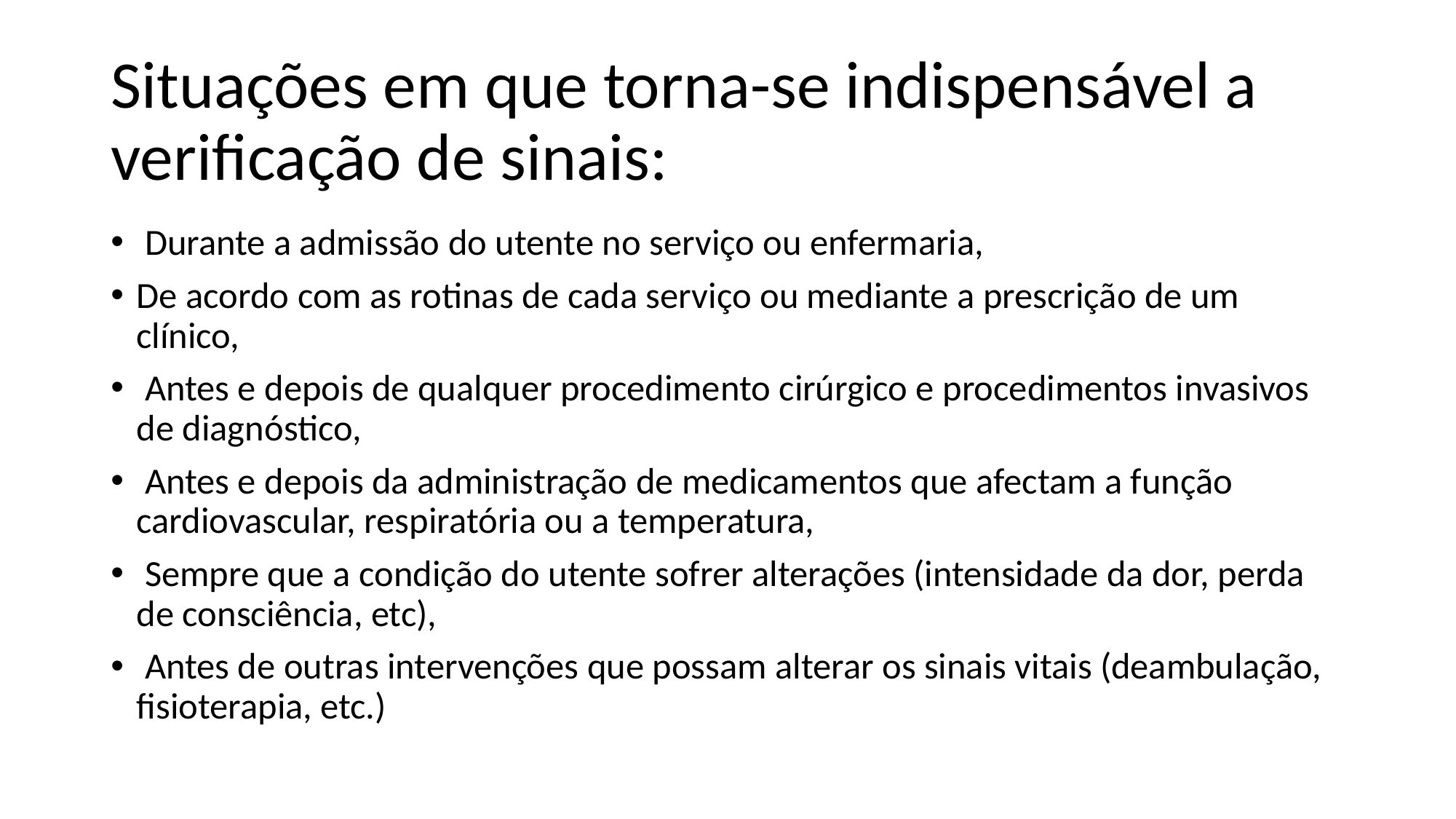

# Situações em que torna-se indispensável a verificação de sinais:
 Durante a admissão do utente no serviço ou enfermaria,
De acordo com as rotinas de cada serviço ou mediante a prescrição de um clínico,
 Antes e depois de qualquer procedimento cirúrgico e procedimentos invasivos de diagnóstico,
 Antes e depois da administração de medicamentos que afectam a função cardiovascular, respiratória ou a temperatura,
 Sempre que a condição do utente sofrer alterações (intensidade da dor, perda de consciência, etc),
 Antes de outras intervenções que possam alterar os sinais vitais (deambulação, fisioterapia, etc.)